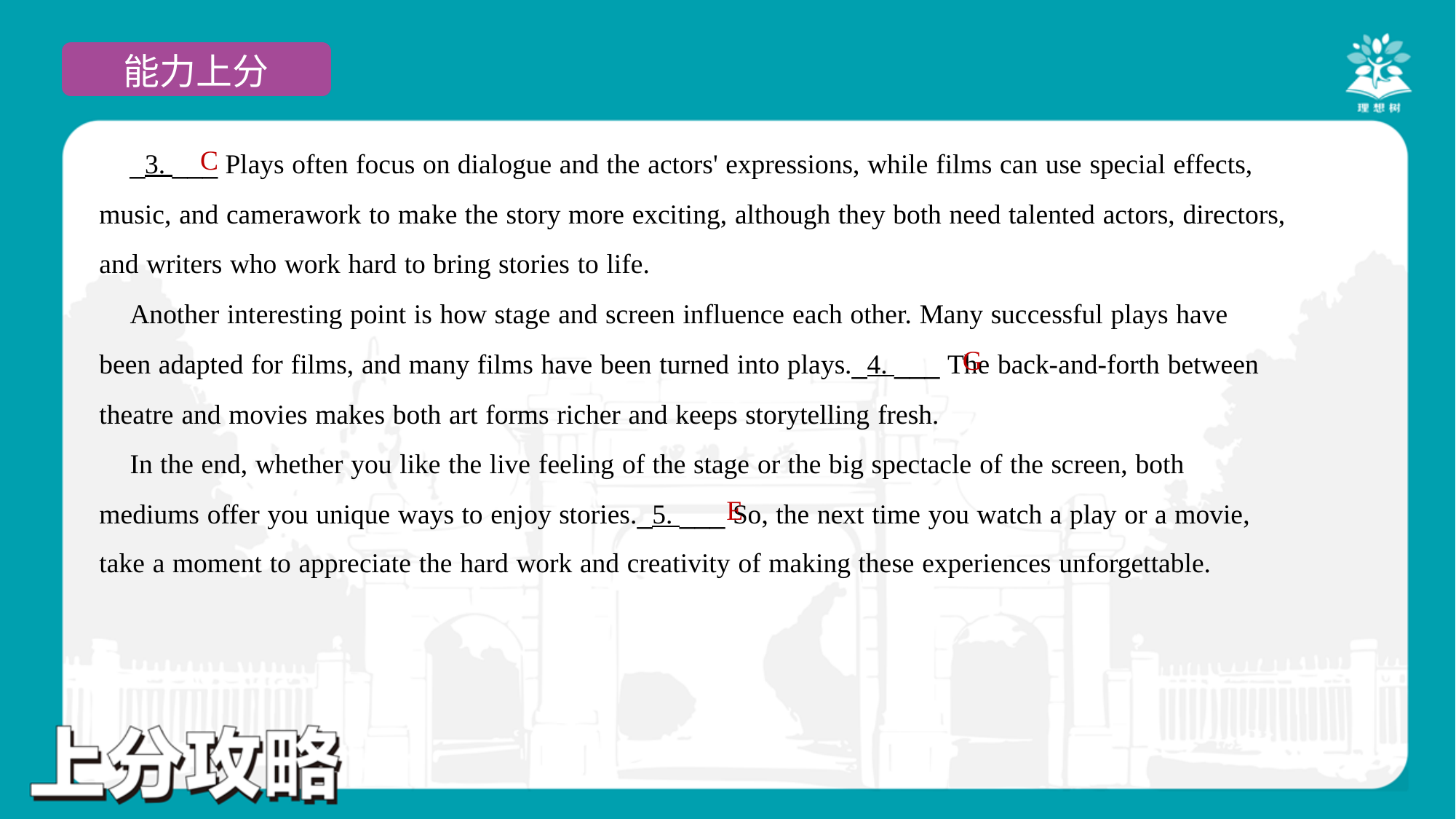

C
    _3. ___ Plays often focus on dialogue and the actors' expressions, while films can use special effects,
music, and camerawork to make the story more exciting, although they both need talented actors, directors,
and writers who work hard to bring stories to life.
    Another interesting point is how stage and screen influence each other. Many successful plays have
been adapted for films, and many films have been turned into plays._4. ___ The back-and-forth between
theatre and movies makes both art forms richer and keeps storytelling fresh.
    In the end, whether you like the live feeling of the stage or the big spectacle of the screen, both
mediums offer you unique ways to enjoy stories._5. ___ So, the next time you watch a play or a movie,
take a moment to appreciate the hard work and creativity of making these experiences unforgettable.#5.1
G
E